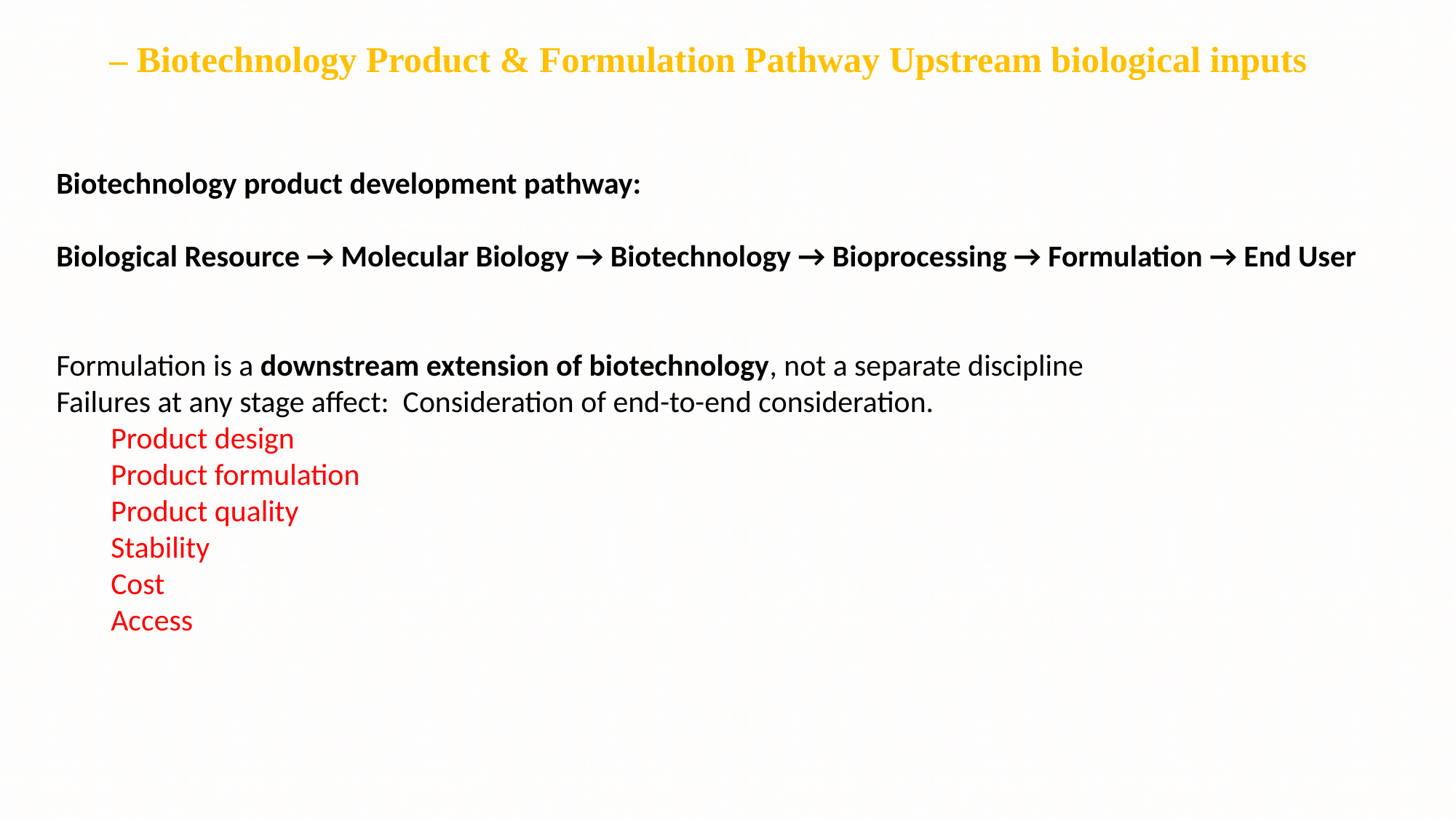

# – Biotechnology Product & Formulation Pathway Upstream biological inputs
Biotechnology product development pathway:
Biological Resource → Molecular Biology → Biotechnology → Bioprocessing → Formulation → End User

Formulation is a downstream extension of biotechnology, not a separate discipline
Failures at any stage affect:  Consideration of end-to-end consideration.
Product design
Product formulation
Product quality
Stability
Cost
Access